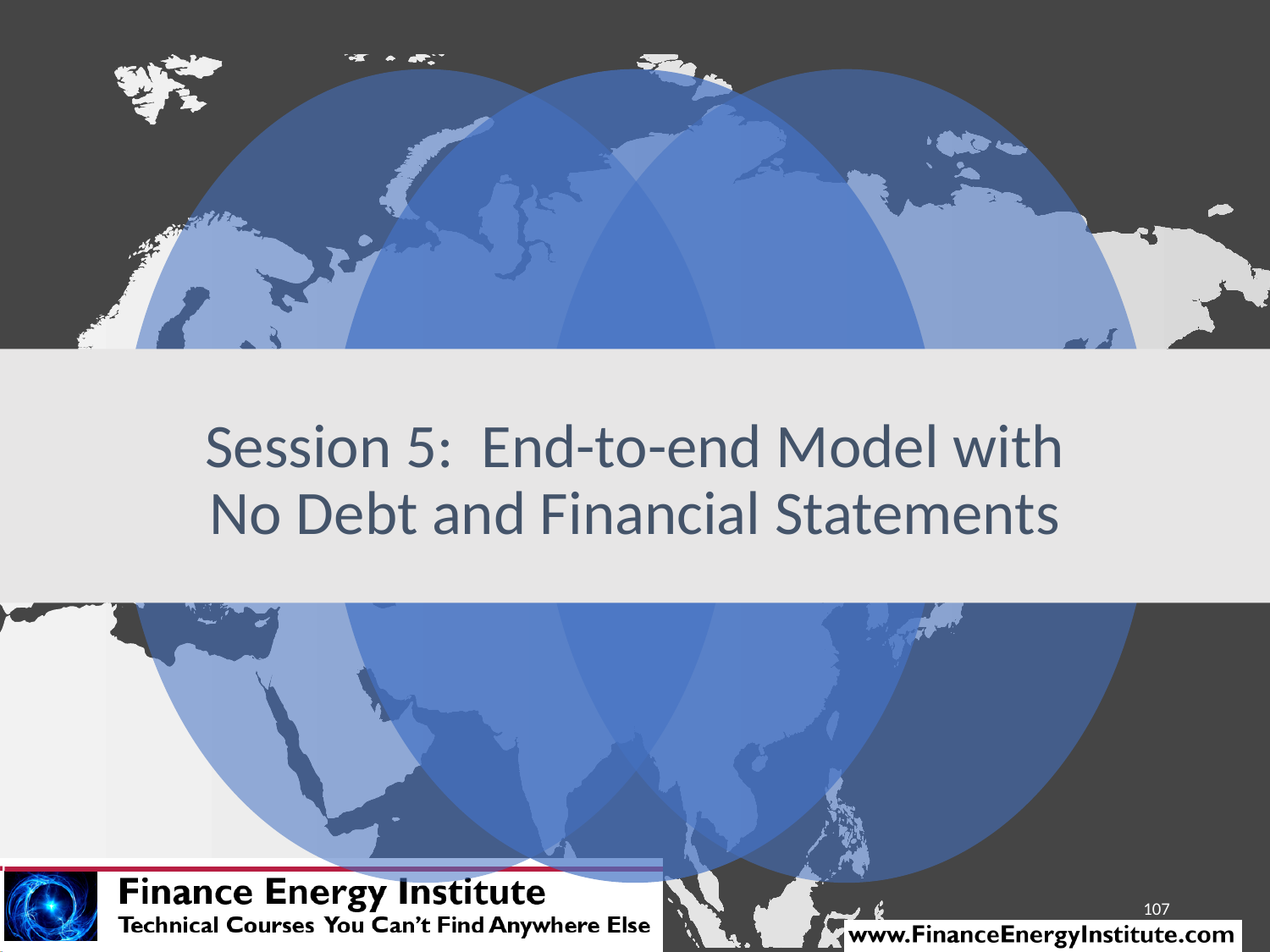

# Session 5:  End-to-end Model with No Debt and Financial Statements
107